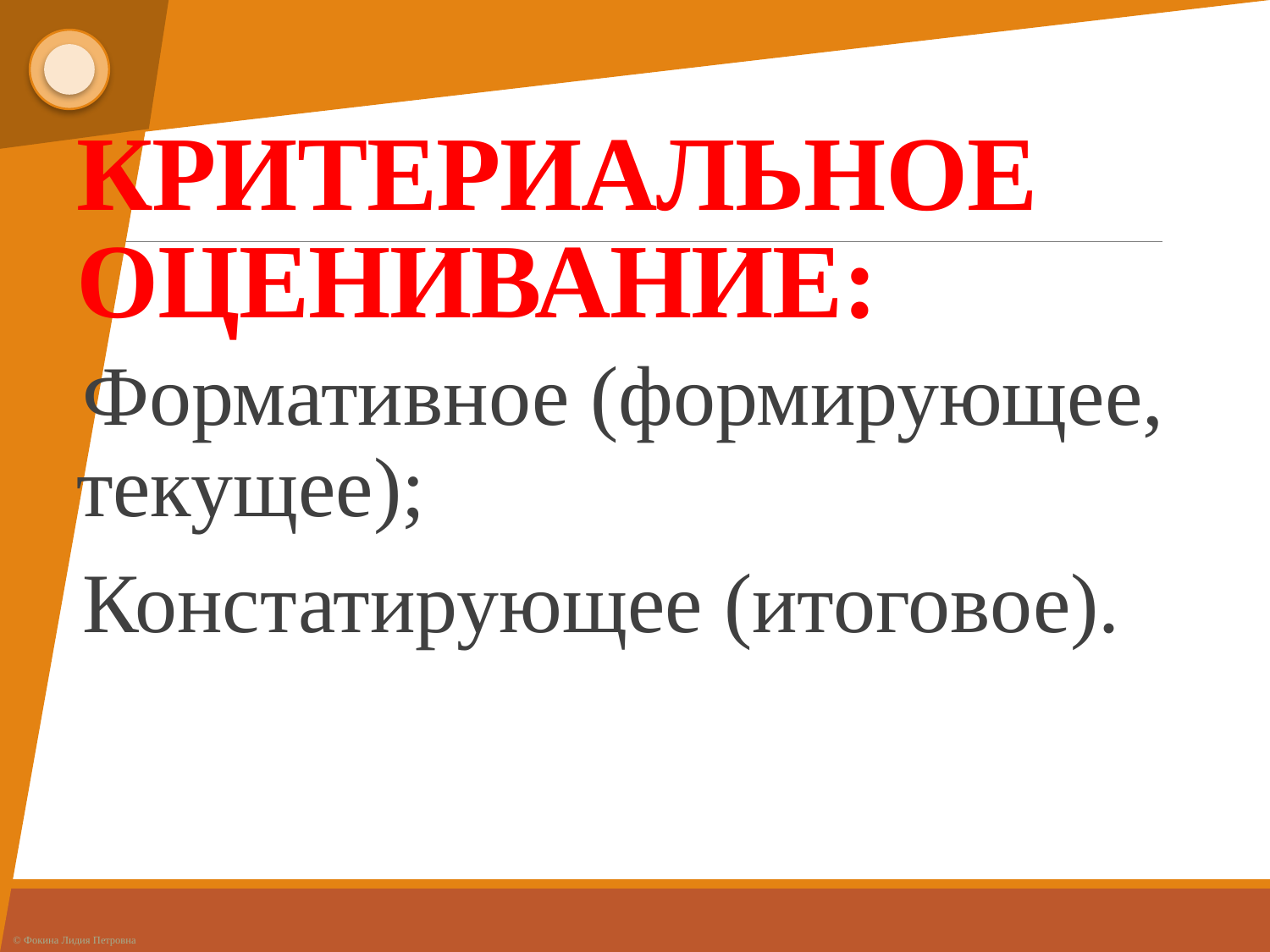

# КРИТЕРИАЛЬНОЕ ОЦЕНИВАНИЕ:
Формативное (формирующее, текущее);
Констатирующее (итоговое).